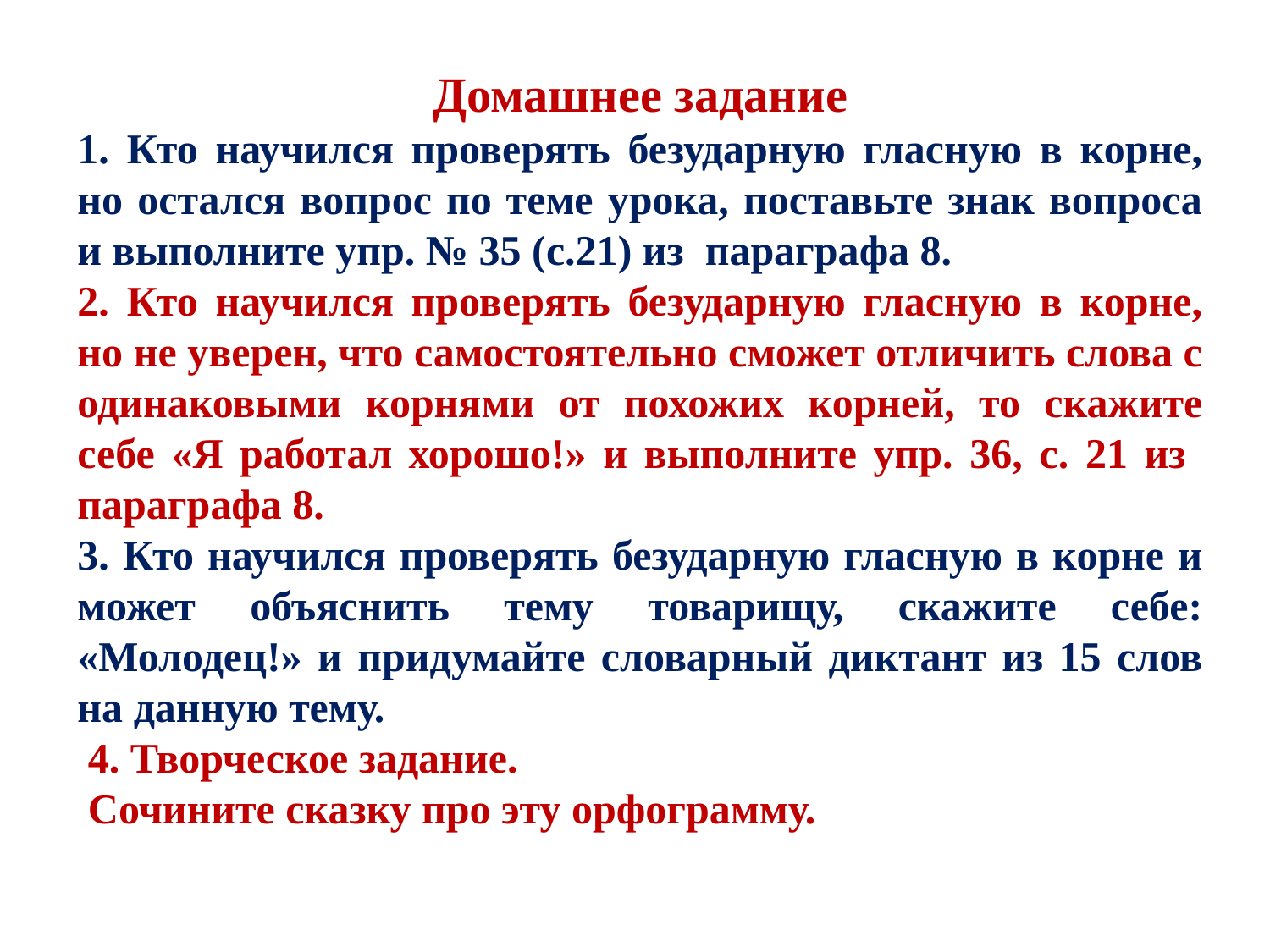

Домашнее задание
1. Кто научился проверять безударную гласную в корне, но остался вопрос по теме урока, поставьте знак вопроса и выполните упр. № 35 (с.21) из  параграфа 8.
2. Кто научился проверять безударную гласную в корне, но не уверен, что самостоятельно сможет отличить слова с одинаковыми корнями от похожих корней, то скажите себе «Я работал хорошо!» и выполните упр. 36, с. 21 из  параграфа 8.
3. Кто научился проверять безударную гласную в корне и может объяснить тему товарищу, скажите себе: «Молодец!» и придумайте словарный диктант из 15 слов на данную тему.
 4. Творческое задание.
 Сочините сказку про эту орфограмму.